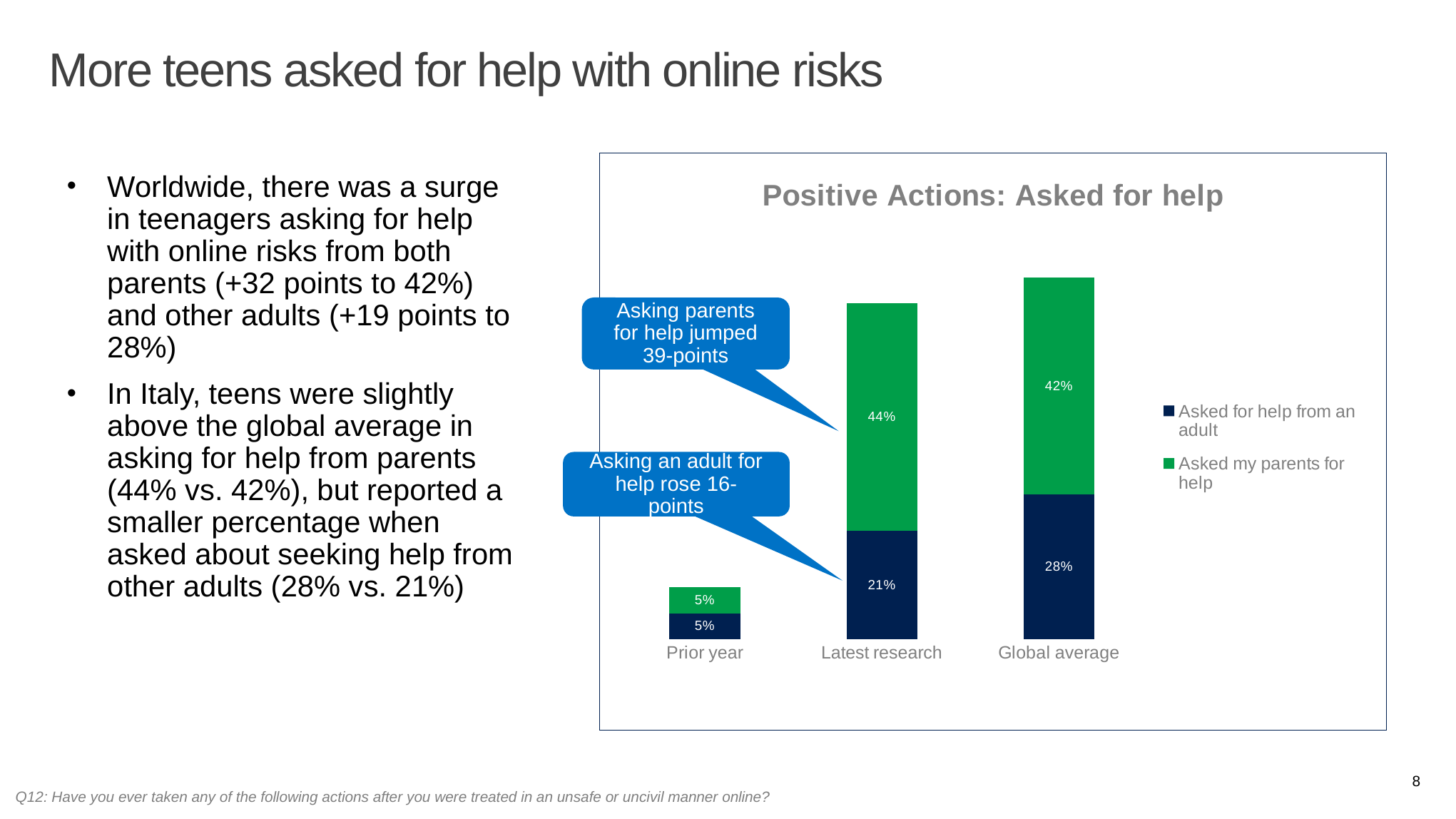

# More teens asked for help with online risks

### Chart: Positive Actions: Asked for help

| Category | Asked for help from an adult | Asked my parents for help |
|---|---|---|
| Prior year | 0.05 | 0.05 |
| Latest research | 0.21 | 0.44 |
| Global average | 0.28 | 0.42 |
Worldwide, there was a surge in teenagers asking for help with online risks from both parents (+32 points to 42%) and other adults (+19 points to 28%)
In Italy, teens were slightly above the global average in asking for help from parents (44% vs. 42%), but reported a smaller percentage when asked about seeking help from other adults (28% vs. 21%)
Asking parents for help jumped 39-points
Asking an adult for help rose 16-points
8
Q12: Have you ever taken any of the following actions after you were treated in an unsafe or uncivil manner online?